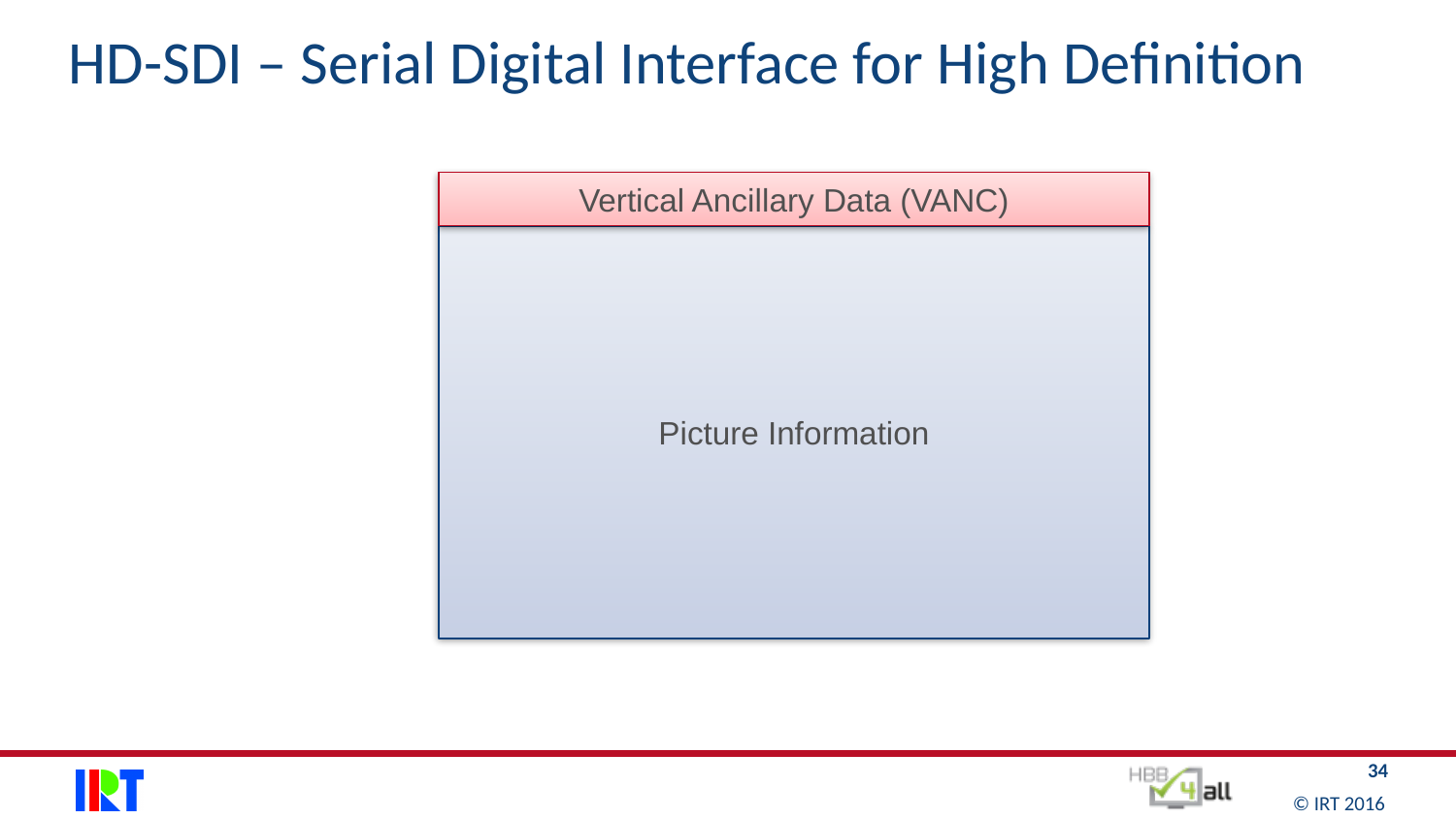

# HD-SDI – Serial Digital Interface for High Definition
Vertical Ancillary Data (VANC)
Picture Information